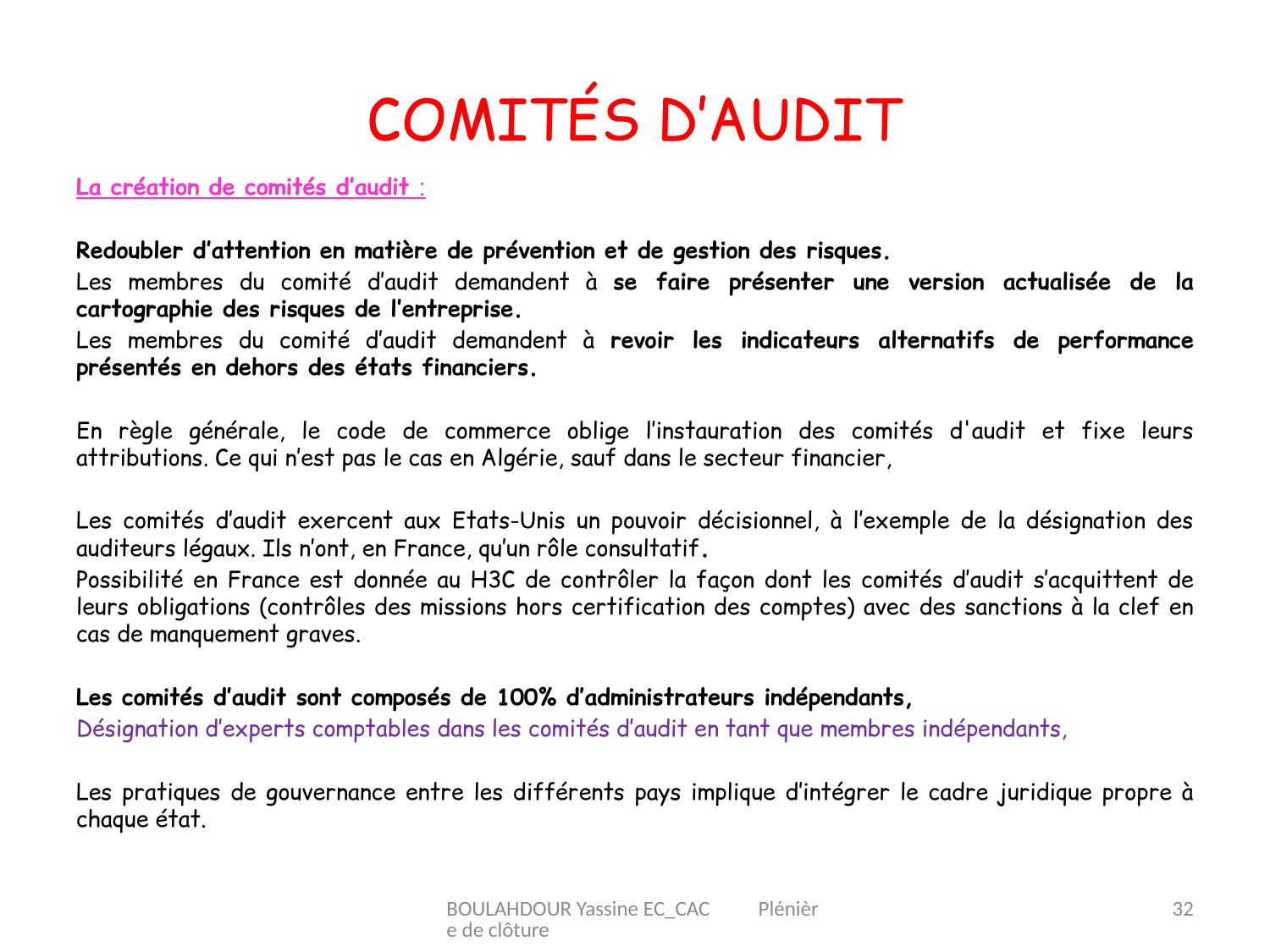

# Comités d’audit
La création de comités d’audit :

Redoubler d’attention en matière de prévention et de gestion des risques.
Les membres du comité d’audit demandent à se faire présenter une version actualisée de la cartographie des risques de l’entreprise.
Les membres du comité d’audit demandent à revoir les indicateurs alternatifs de performance présentés en dehors des états financiers.

En règle générale, le code de commerce oblige l’instauration des comités d'audit et fixe leurs attributions. Ce qui n’est pas le cas en Algérie, sauf dans le secteur financier,

Les comités d’audit exercent aux Etats-Unis un pouvoir décisionnel, à l’exemple de la désignation des auditeurs légaux. Ils n’ont, en France, qu’un rôle consultatif.
Possibilité en France est donnée au H3C de contrôler la façon dont les comités d’audit s’acquittent de leurs obligations (contrôles des missions hors certification des comptes) avec des sanctions à la clef en cas de manquement graves.

Les comités d’audit sont composés de 100% d’administrateurs indépendants,
Désignation d’experts comptables dans les comités d’audit en tant que membres indépendants,

Les pratiques de gouvernance entre les différents pays implique d’intégrer le cadre juridique propre à chaque état.

BOULAHDOUR Yassine EC_CAC          Plénière de clôture
32